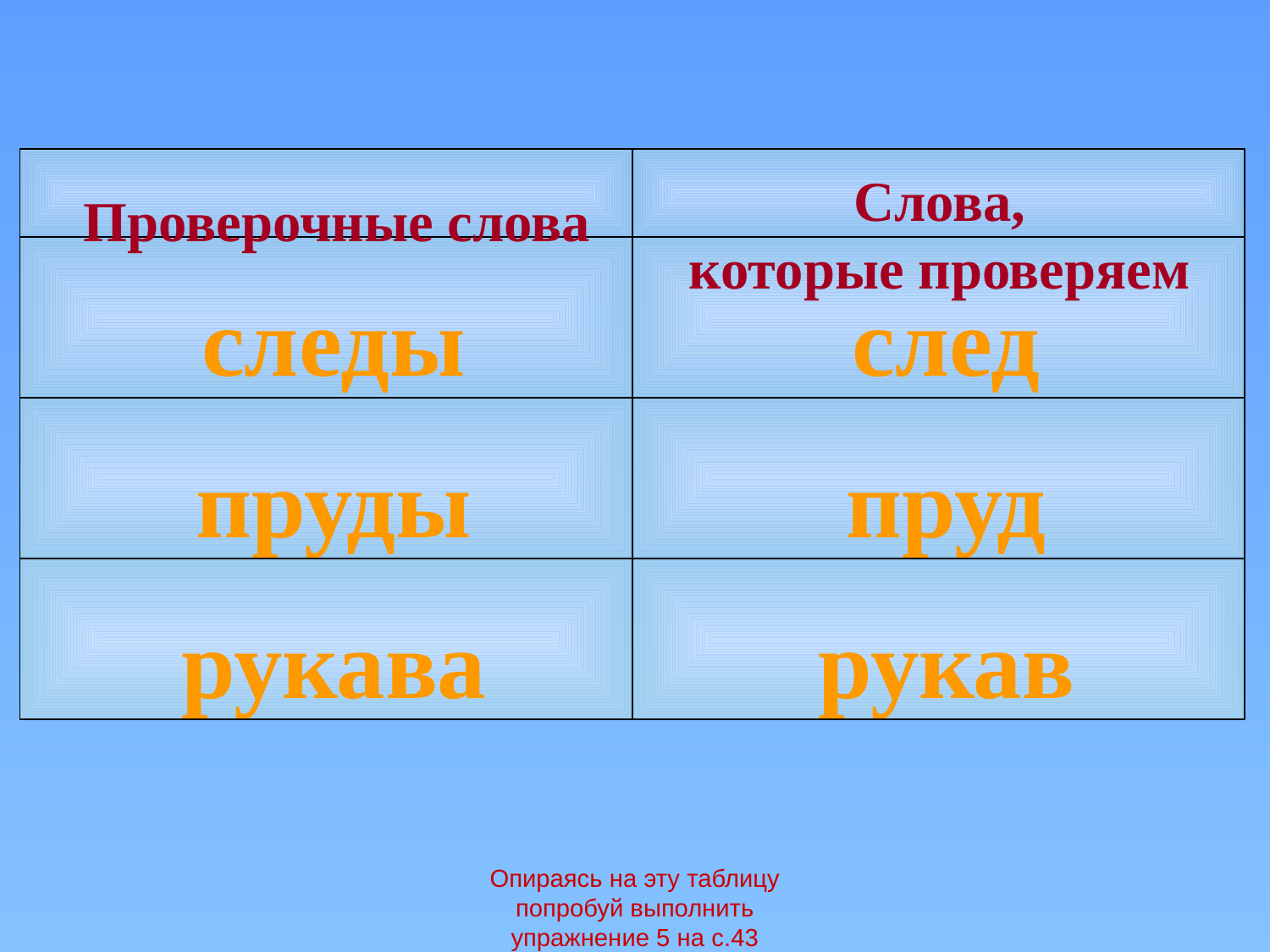

|  |  |
| --- | --- |
| следы | след |
| пруды | пруд |
| рукава | рукав |
Слова,
которые проверяем
Проверочные слова

Опираясь на эту таблицу попробуй выполнить упражнение 5 на с.43